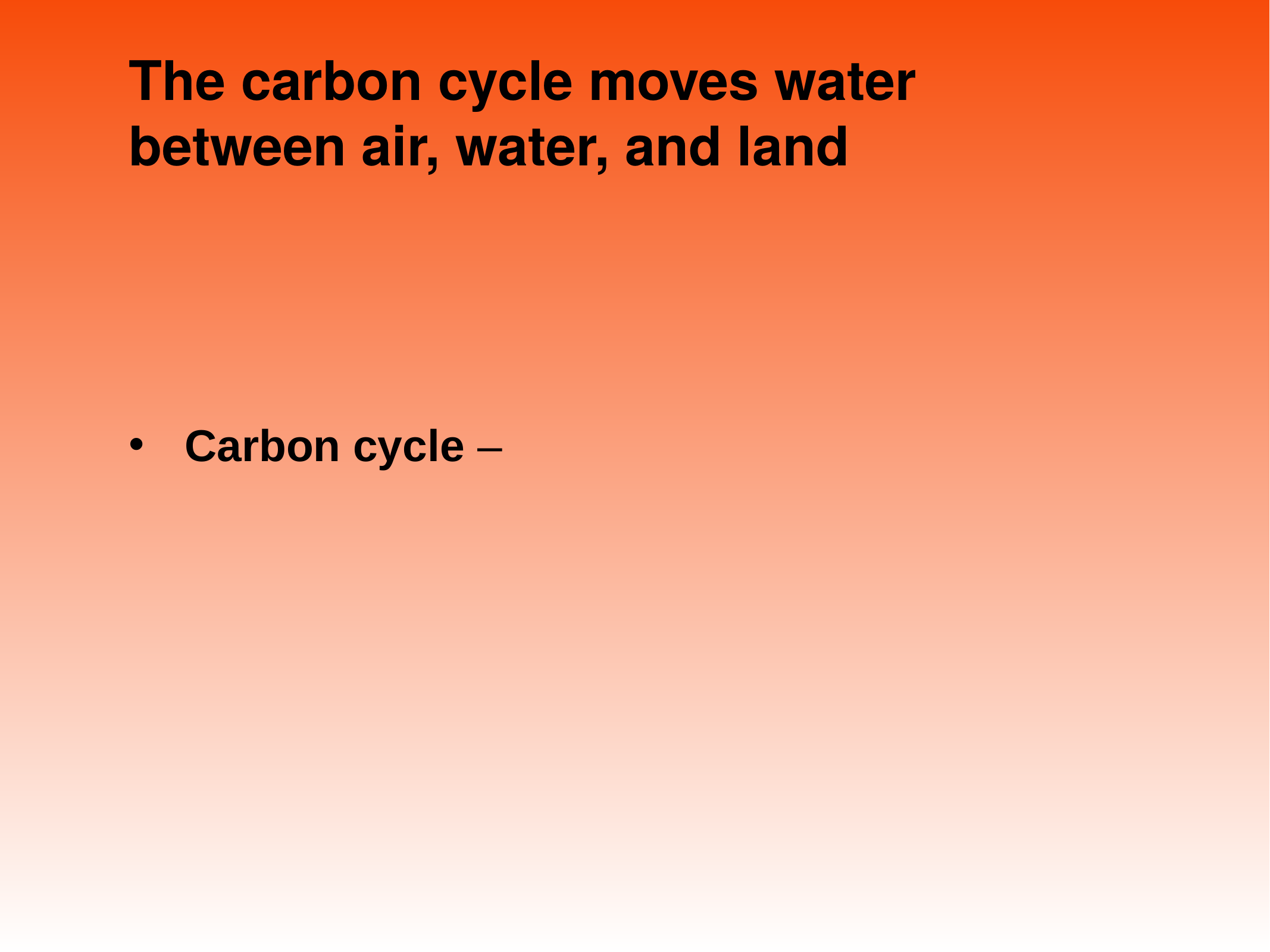

# The carbon cycle moves water between air, water, and land
Carbon cycle –